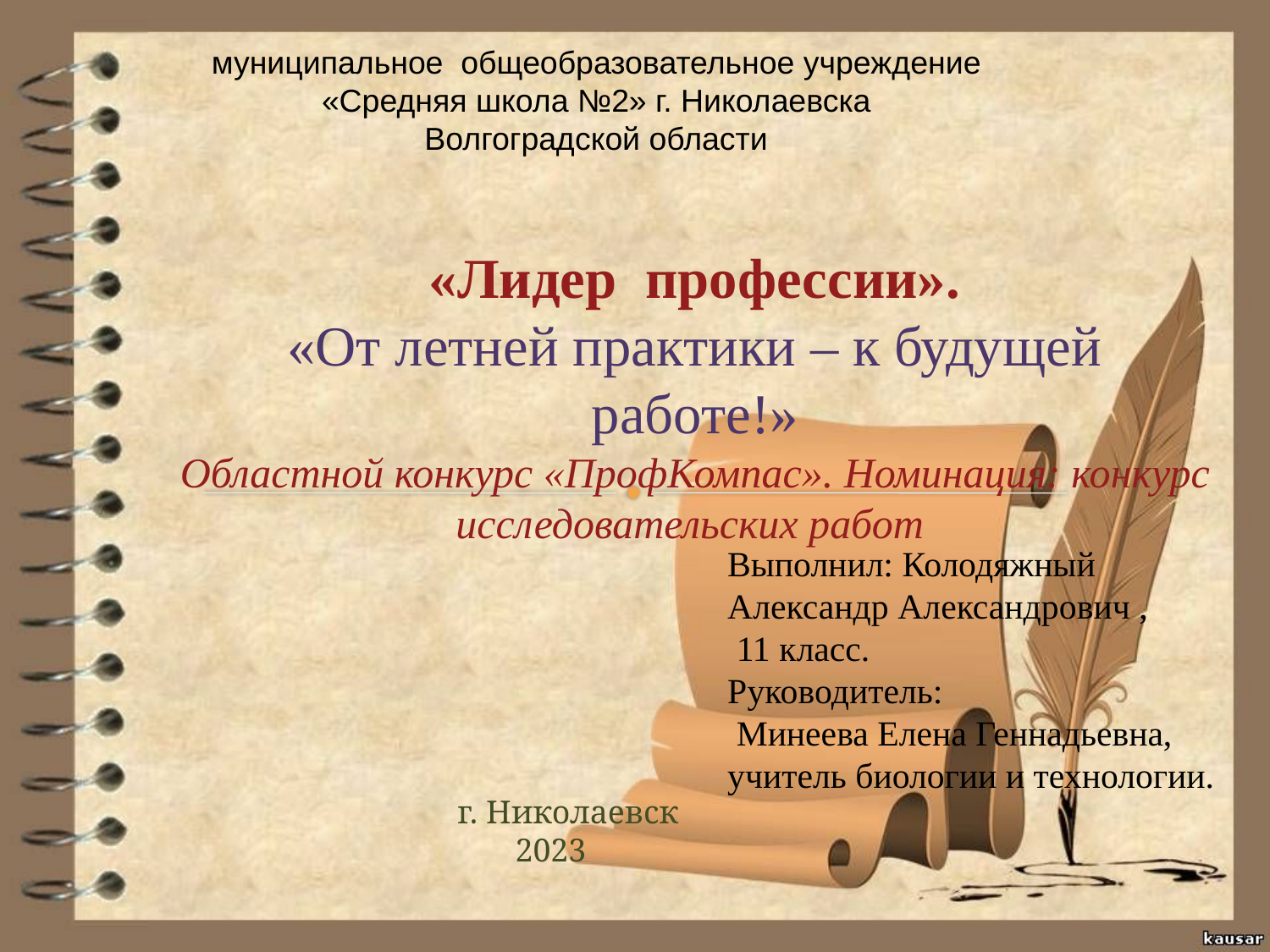

муниципальное  общеобразовательное учреждение
«Средняя школа №2» г. Николаевска
Волгоградской области
«Лидер  профессии».
«От летней практики – к будущей работе!»
Областной конкурс «ПрофКомпас». Номинация: конкурс исследовательских работ

Выполнил: Колодяжный Александр Александрович ,
 11 класс.
Руководитель:
 Минеева Елена Геннадьевна, учитель биологии и технологии.

г. Николаевск
       2023